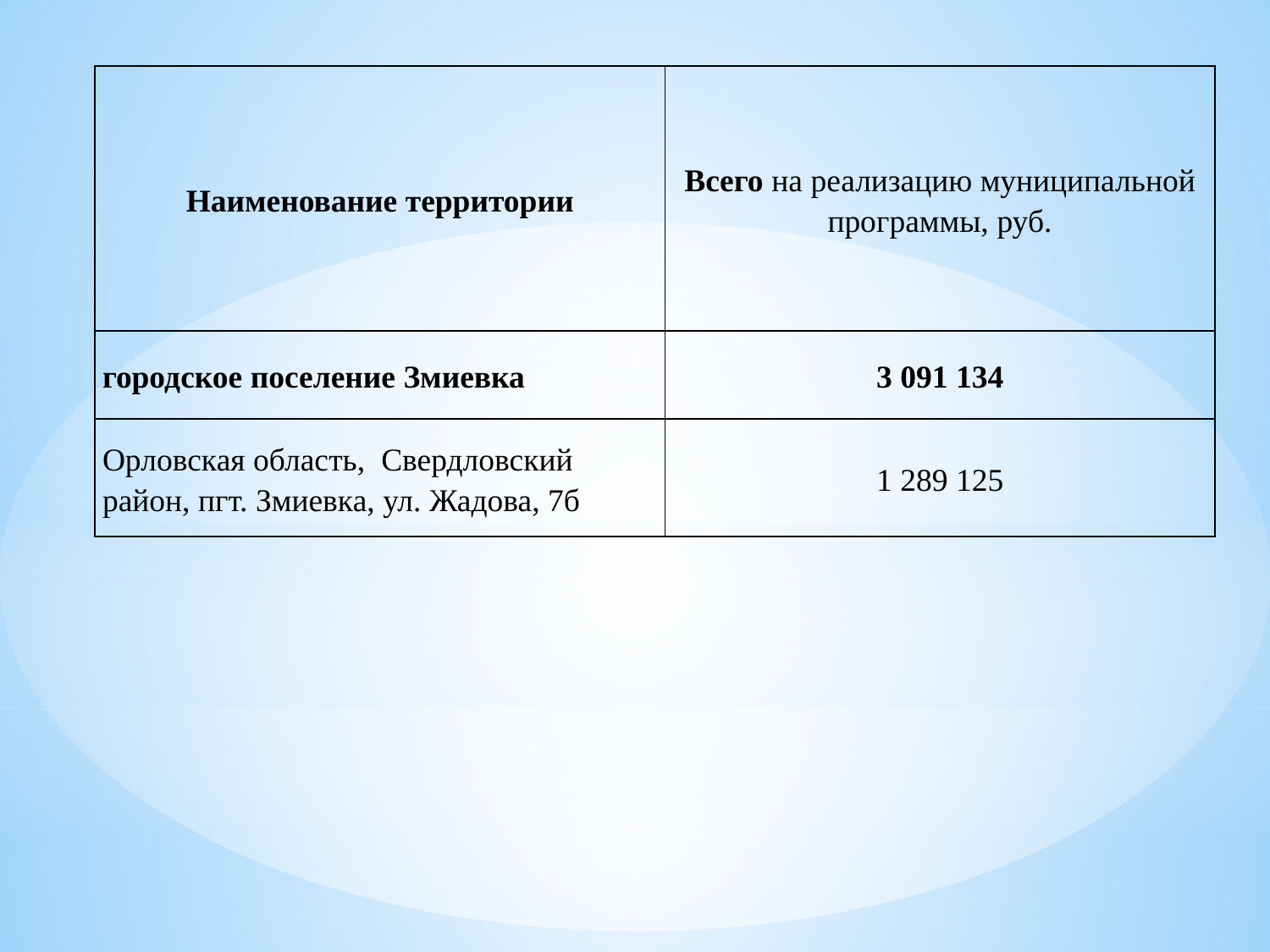

| Наименование территории | Всего на реализацию муниципальной программы, руб. |
| --- | --- |
| городское поселение Змиевка | 3 091 134 |
| Орловская область, Свердловский район, пгт. Змиевка, ул. Жадова, 7б | 1 289 125 |